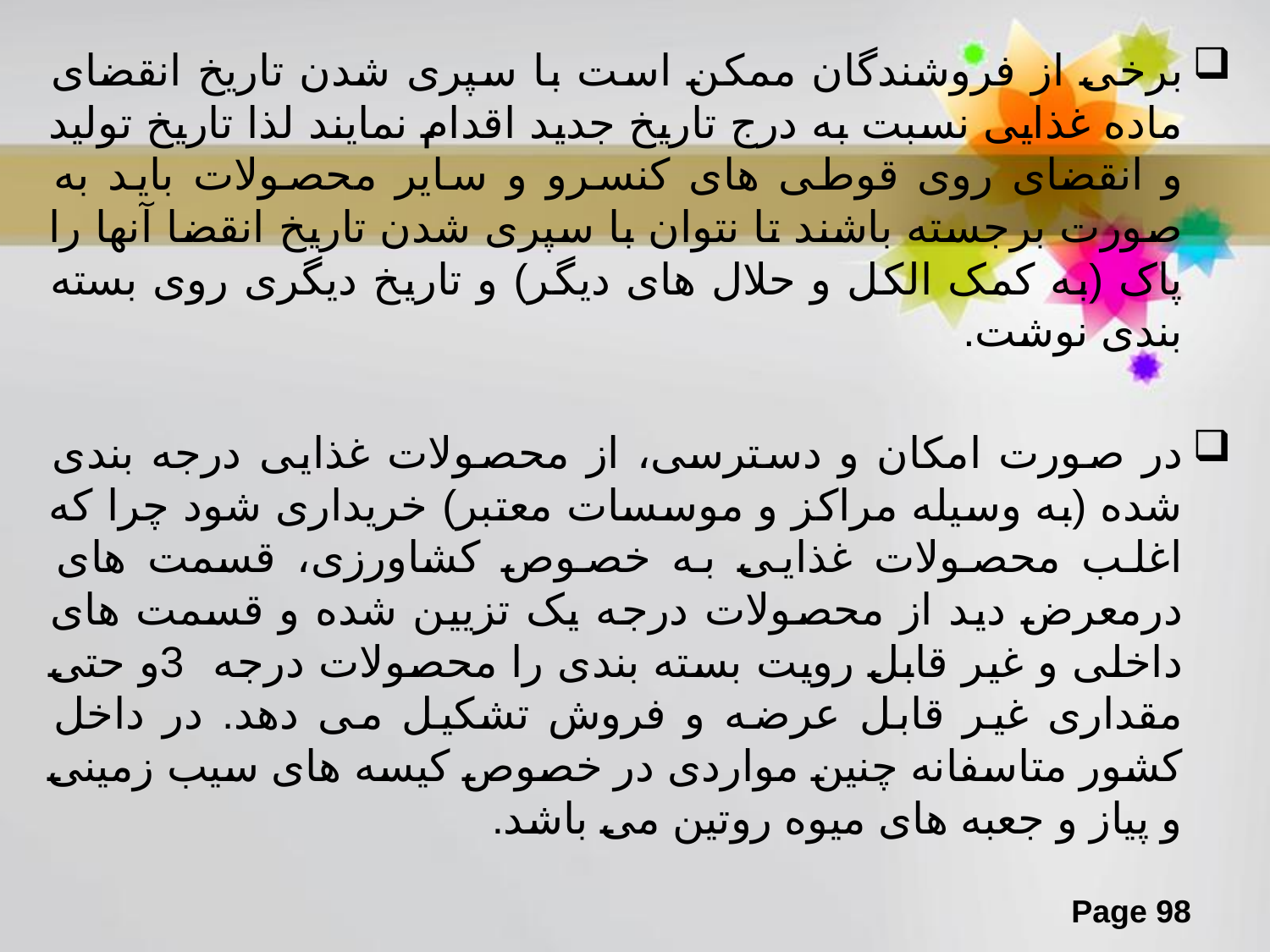

برخی از فروشندگان ممکن است با سپری شدن تاریخ انقضای ماده غذایی نسبت به درج تاریخ جدید اقدام نمایند لذا تاریخ تولید و انقضای روی قوطی های کنسرو و سایر محصولات باید به صورت برجسته باشند تا نتوان با سپری شدن تاریخ انقضا آنها را پاک (به کمک الکل و حلال های دیگر) و تاریخ دیگری روی بسته بندی نوشت.

در صورت امکان و دسترسی، از محصولات غذایی درجه بندی شده (به وسیله مراکز و موسسات معتبر) خریداری شود چرا که اغلب محصولات غذایی به خصوص کشاورزی، قسمت های درمعرض دید از محصولات درجه یک تزیین شده و قسمت های داخلی و غیر قابل رویت بسته بندی را محصولات درجه  3و حتی مقداری غیر قابل عرضه و فروش تشکیل می دهد. در داخل کشور متاسفانه چنین مواردی در خصوص کیسه های سیب زمینی و پیاز و جعبه های میوه روتین می باشد.